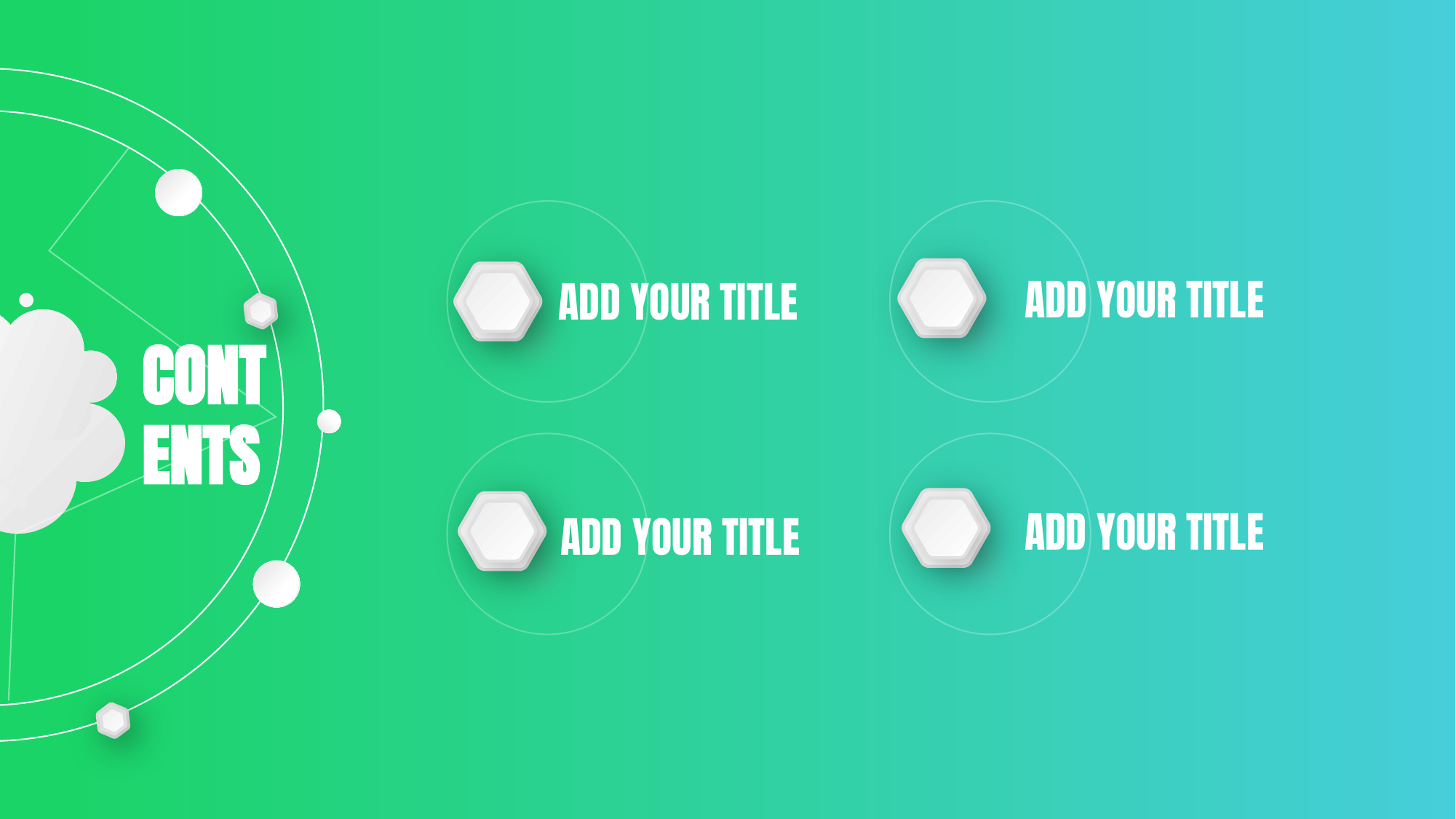

ADD YOUR TITLE
ADD YOUR TITLE
CONTENTS

ADD YOUR TITLE
ADD YOUR TITLE